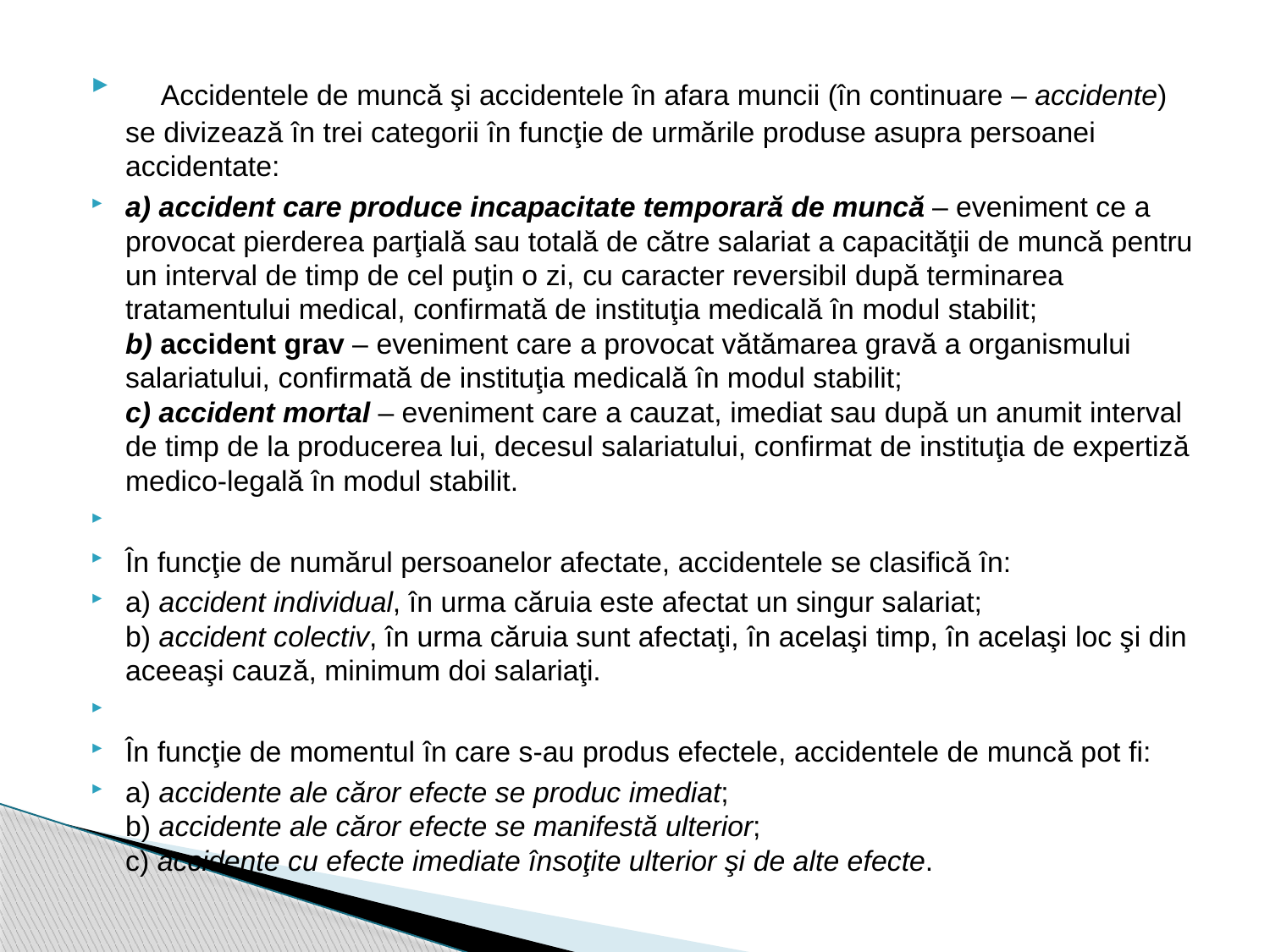

Accidentele de muncă şi accidentele în afara muncii (în continuare – accidente) se divizează în trei categorii în funcţie de urmările produse asupra persoanei accidentate:
a) accident care produce incapacitate temporară de muncă – eveniment ce a provocat pierderea parţială sau totală de către salariat a capacităţii de muncă pentru un interval de timp de cel puţin o zi, cu caracter reversibil după terminarea tratamentului medical, confirmată de instituţia medicală în modul stabilit;
b) accident grav – eveniment care a provocat vătămarea gravă a organismului salariatului, confirmată de instituţia medicală în modul stabilit;
c) accident mortal – eveniment care a cauzat, imediat sau după un anumit interval de timp de la producerea lui, decesul salariatului, confirmat de instituţia de expertiză medico-legală în modul stabilit.

În funcţie de numărul persoanelor afectate, accidentele se clasifică în:
a) accident individual, în urma căruia este afectat un singur salariat;
b) accident colectiv, în urma căruia sunt afectaţi, în acelaşi timp, în acelaşi loc şi din aceeaşi cauză, minimum doi salariaţi.

În funcţie de momentul în care s-au produs efectele, accidentele de muncă pot fi:
a) accidente ale căror efecte se produc imediat;
b) accidente ale căror efecte se manifestă ulterior;
c) accidente cu efecte imediate însoţite ulterior şi de alte efecte.